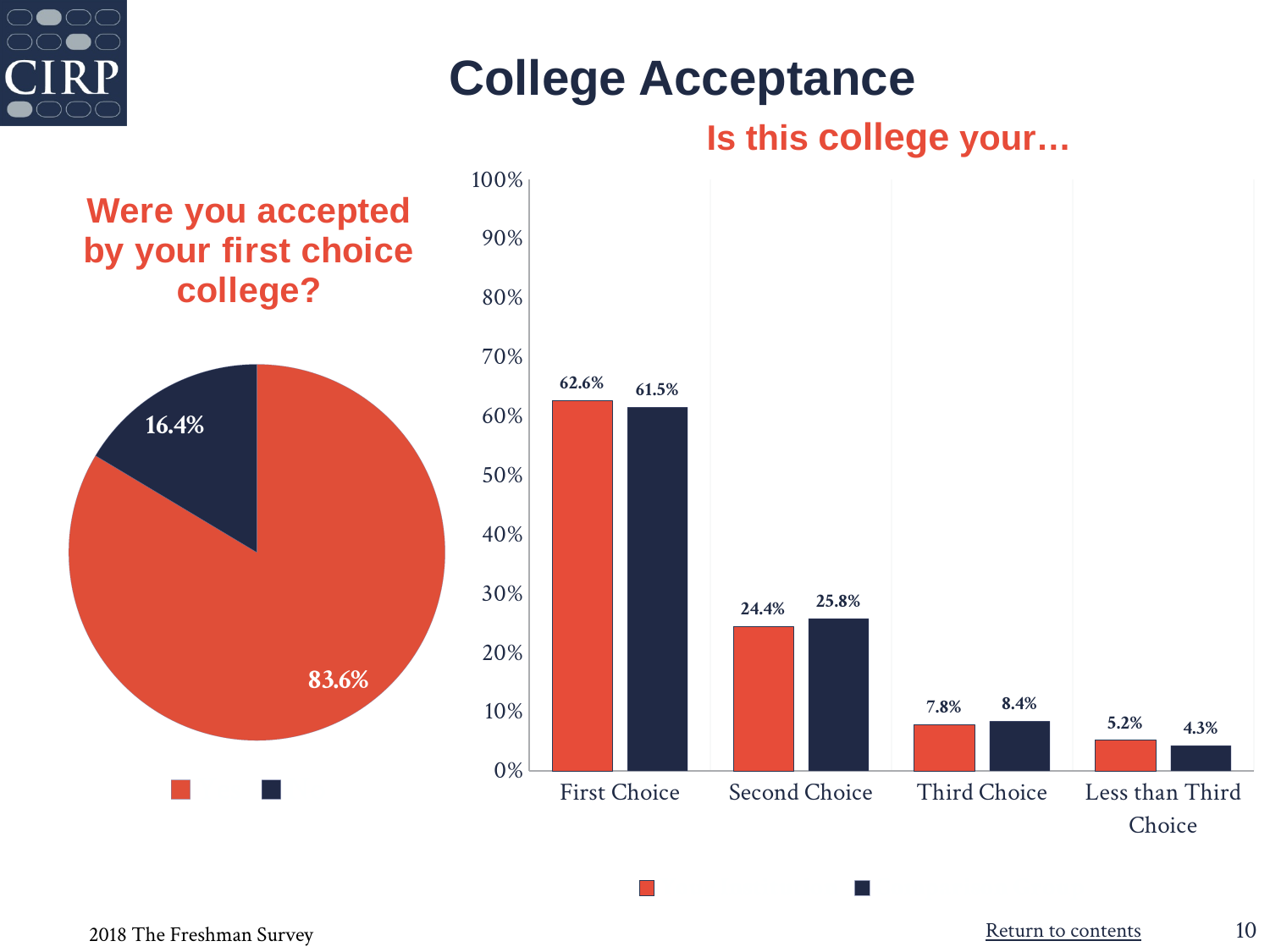

College Acceptance
Is this college your…

### Chart

| Category | Your Institution | Comparison Group |
|---|---|---|
| First Choice | 0.626 | 0.615 |
| Second Choice | 0.244 | 0.258 |
| Third Choice | 0.078 | 0.084 |
| Less than Third Choice | 0.052 | 0.043 |

### Chart: Were you accepted by your first choice college?

| Category | Accepted by first choice |
|---|---|
| Yes | 0.836 |
| No | 0.164 |
10
2018 The Freshman Survey
10